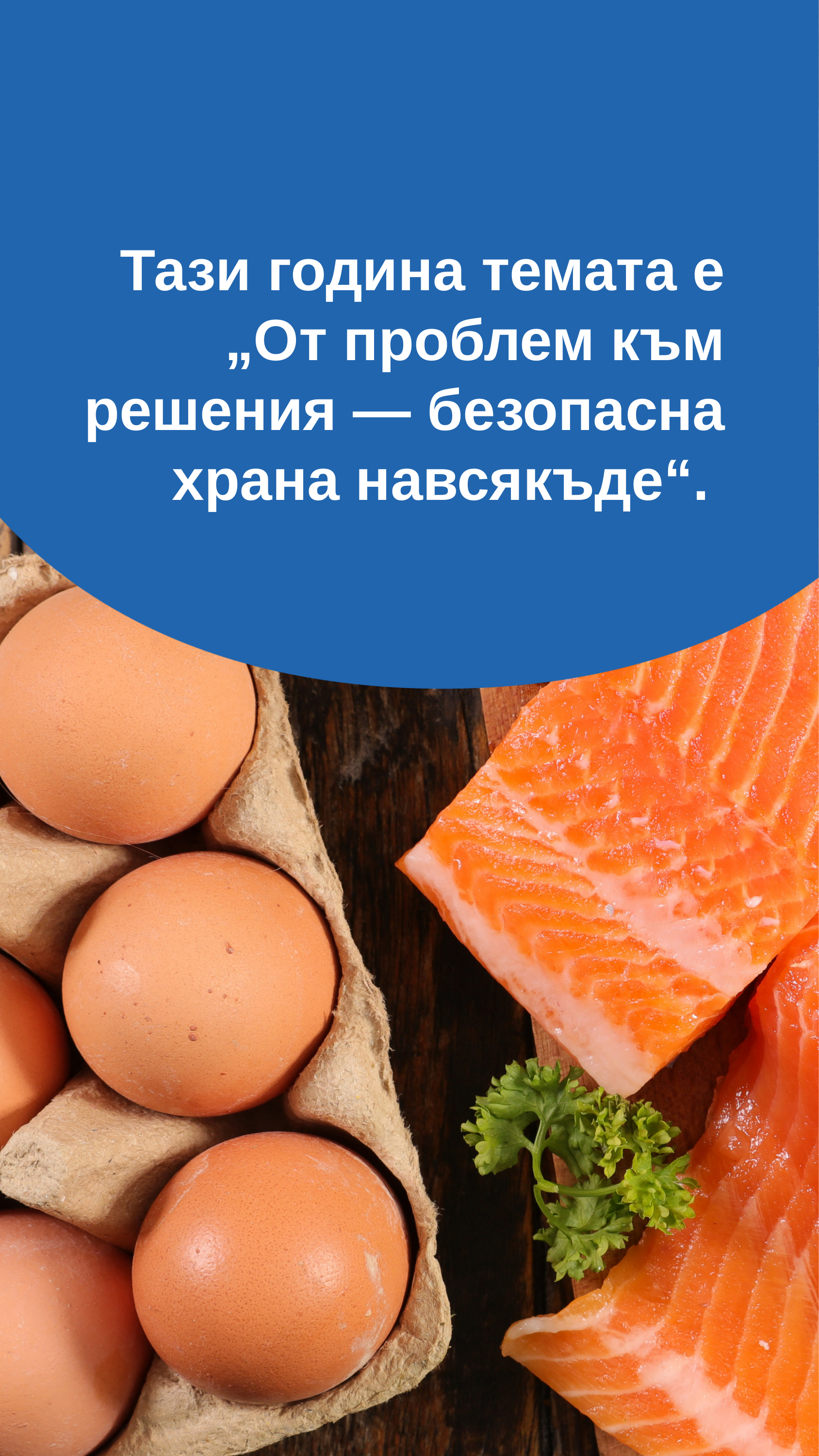

Тази година темата е „От проблем към решения — безопасна храна навсякъде“.